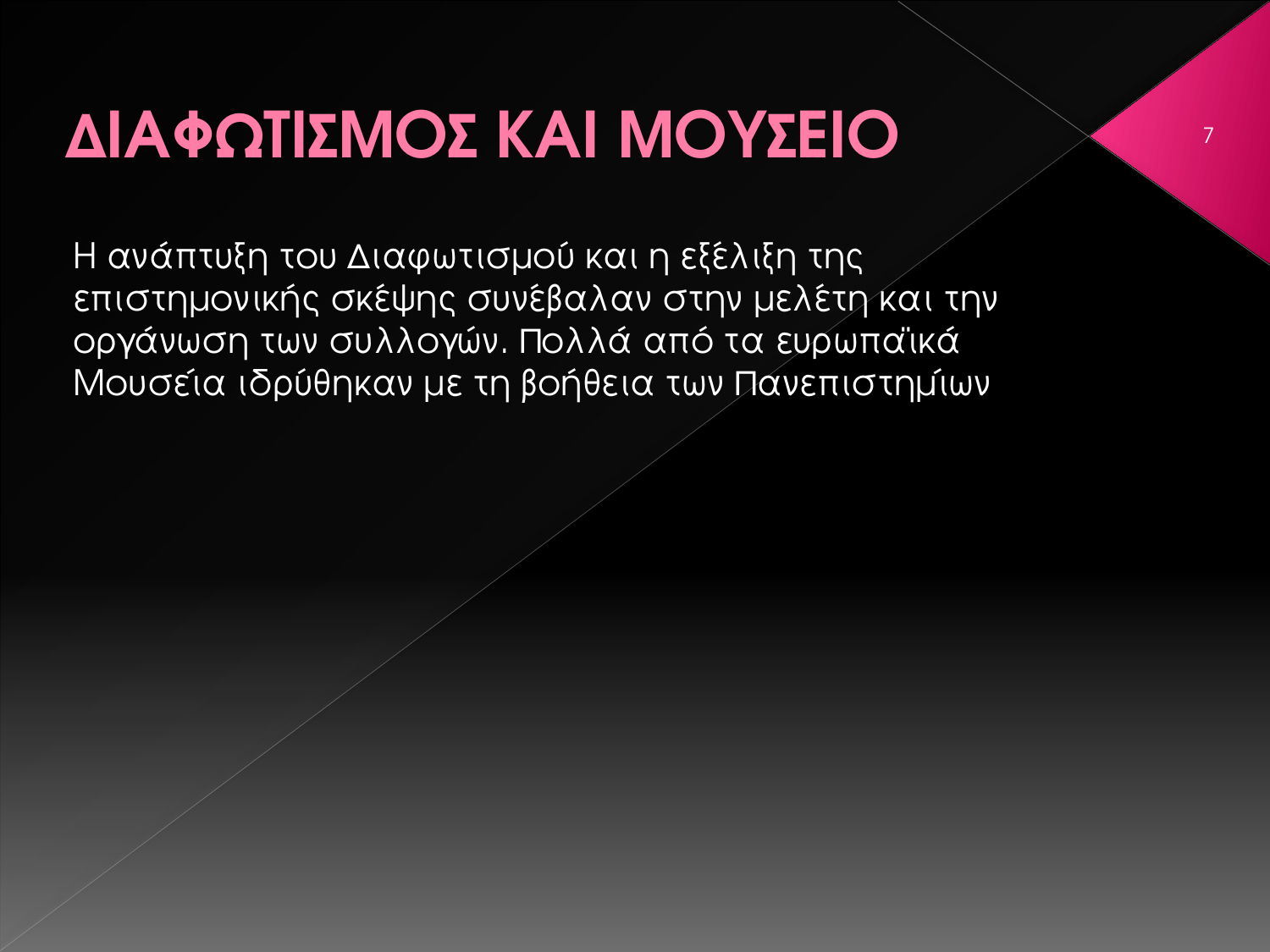

# ΔΙΑΦΩΤΙΣΜΟΣ ΚΑΙ ΜΟΥΣΕΙΟ
7
Η ανάπτυξη του Διαφωτισμού και η εξέλιξη της επιστημονικής σκέψης συνέβαλαν στην μελέτη και την οργάνωση των συλλογών. Πολλά από τα ευρωπαϊκά Μουσεία ιδρύθηκαν με τη βοήθεια των Πανεπιστημίων